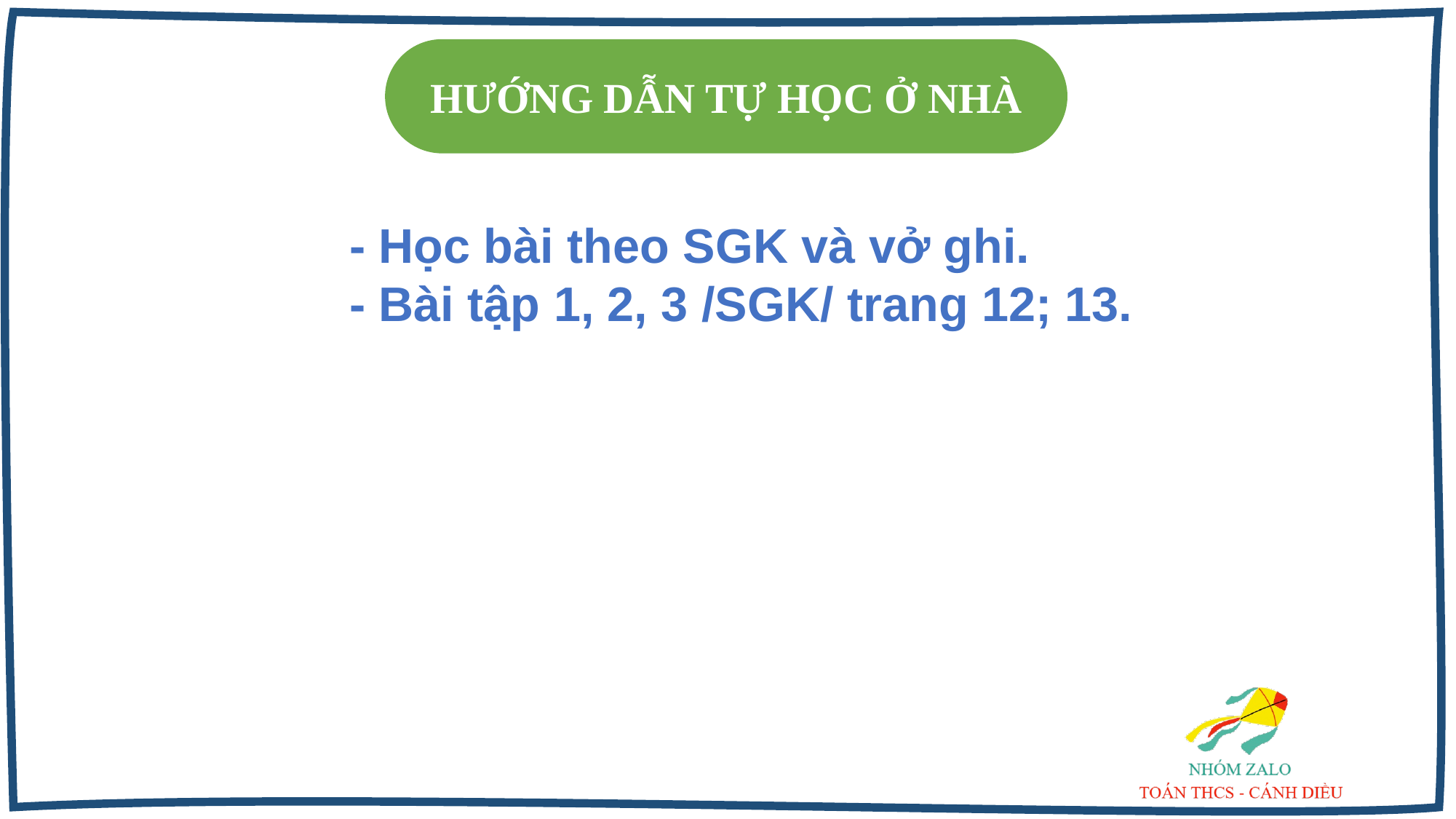

HƯỚNG DẪN TỰ HỌC Ở NHÀ
- Học bài theo SGK và vở ghi.
- Bài tập 1, 2, 3 /SGK/ trang 12; 13.